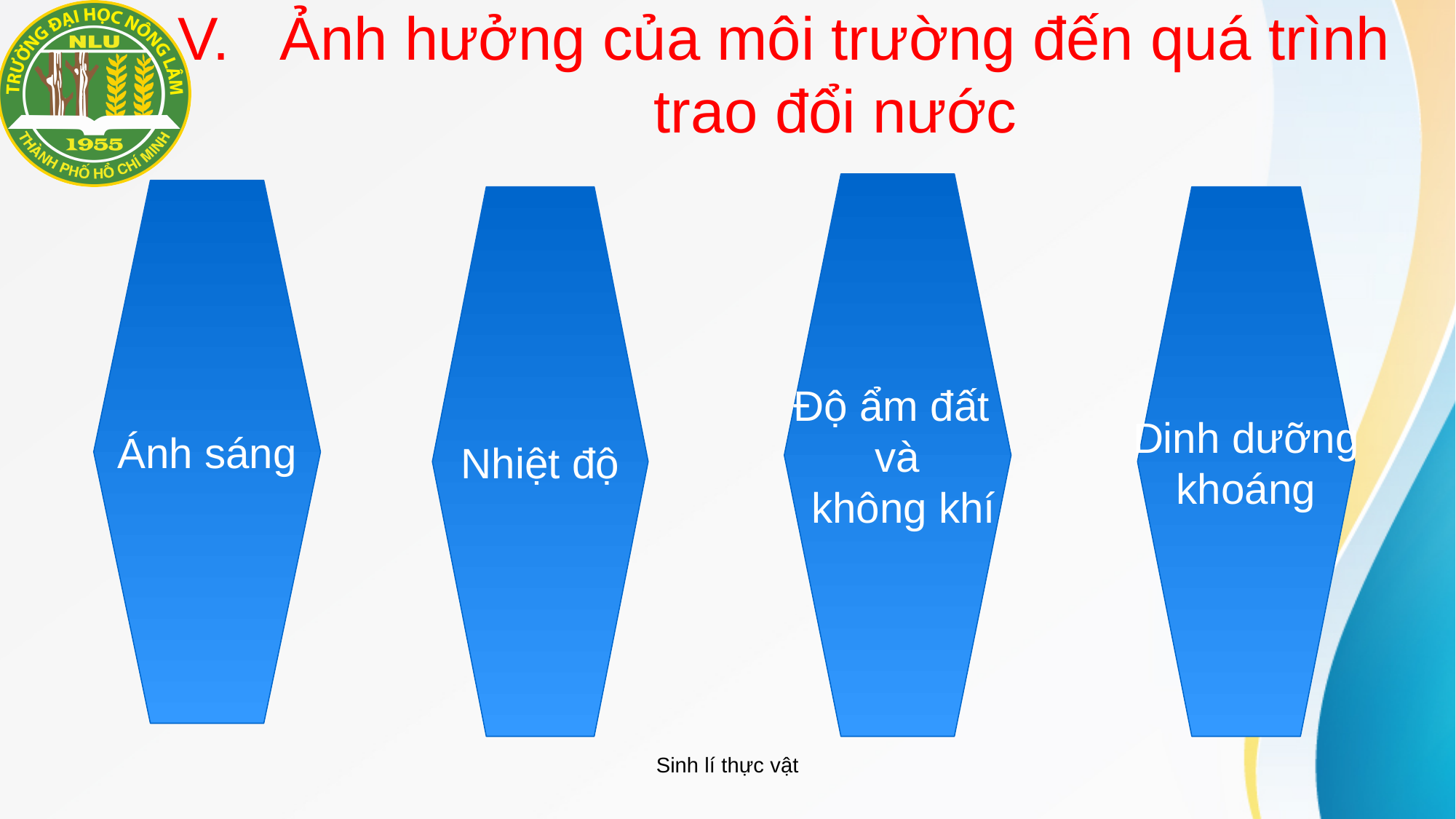

# Ảnh hưởng của môi trường đến quá trình trao đổi nước

Độ ẩm đất
và
 không khí
Ánh sáng
Nhiệt độ
Dinh dưỡng
khoáng

Sinh lí thực vật
28